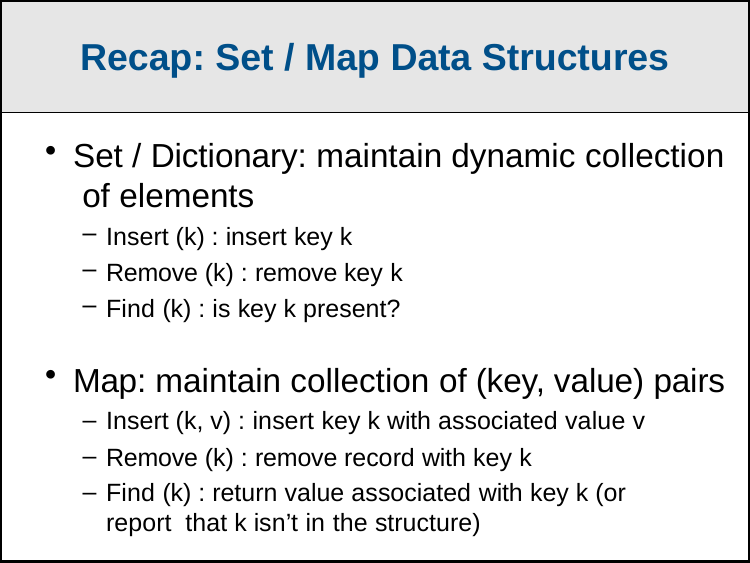

Recap: Set / Map Data Structures
Set / Dictionary: maintain dynamic collection  of elements
Insert (k) : insert key k
Remove (k) : remove key k
Find (k) : is key k present?

Map: maintain collection of (key, value) pairs
Insert (k, v) : insert key k with associated value v
Remove (k) : remove record with key k
Find (k) : return value associated with key k (or report  that k isn’t in the structure)